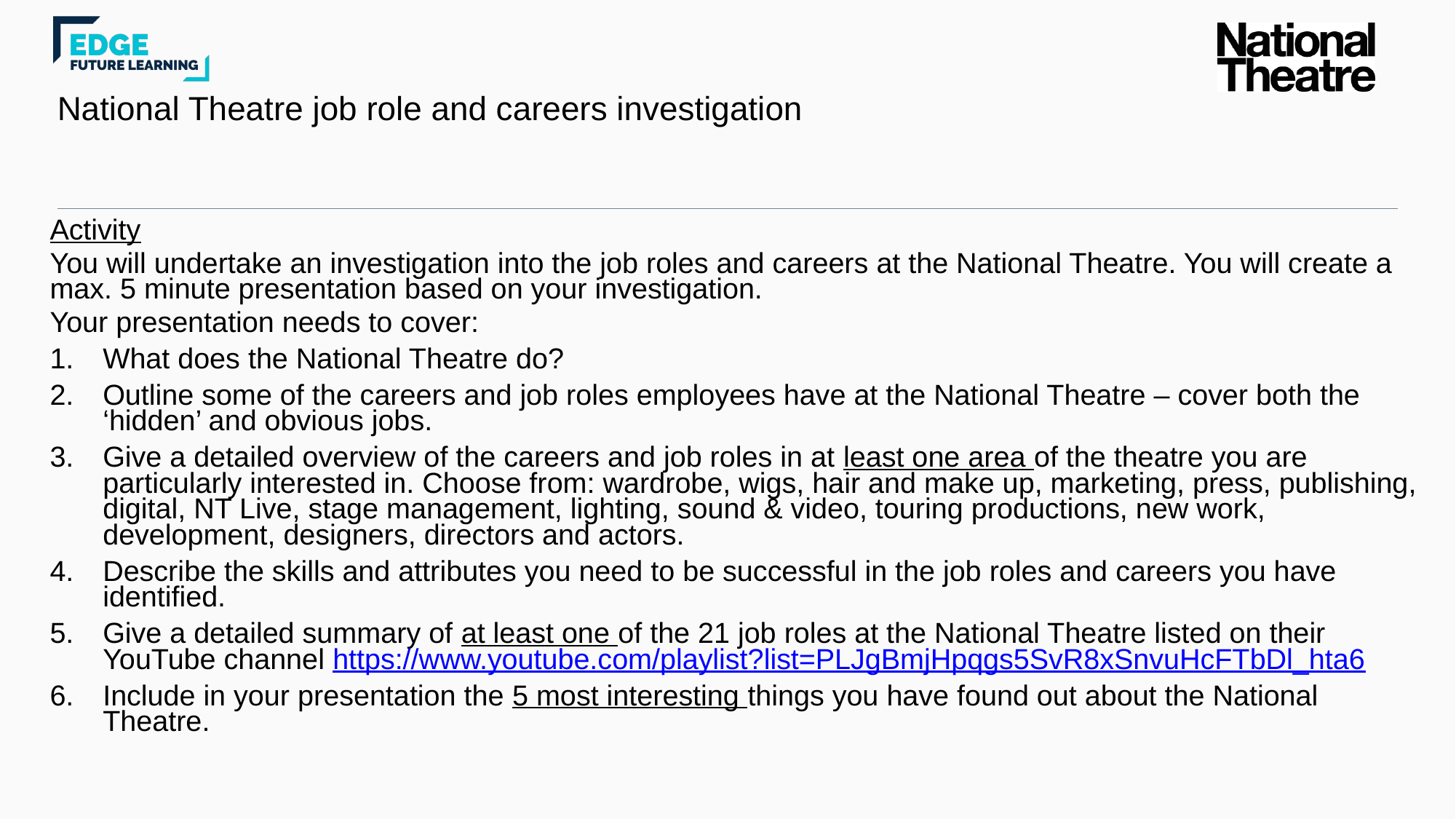

# National Theatre job role and careers investigation
Activity
You will undertake an investigation into the job roles and careers at the National Theatre. You will create a max. 5 minute presentation based on your investigation.
Your presentation needs to cover:
What does the National Theatre do?
Outline some of the careers and job roles employees have at the National Theatre – cover both the ‘hidden’ and obvious jobs.
Give a detailed overview of the careers and job roles in at least one area of the theatre you are particularly interested in. Choose from: wardrobe, wigs, hair and make up, marketing, press, publishing, digital, NT Live, stage management, lighting, sound & video, touring productions, new work, development, designers, directors and actors.
Describe the skills and attributes you need to be successful in the job roles and careers you have identified.
Give a detailed summary of at least one of the 21 job roles at the National Theatre listed on their YouTube channel https://www.youtube.com/playlist?list=PLJgBmjHpqgs5SvR8xSnvuHcFTbDl_hta6
Include in your presentation the 5 most interesting things you have found out about the National Theatre.